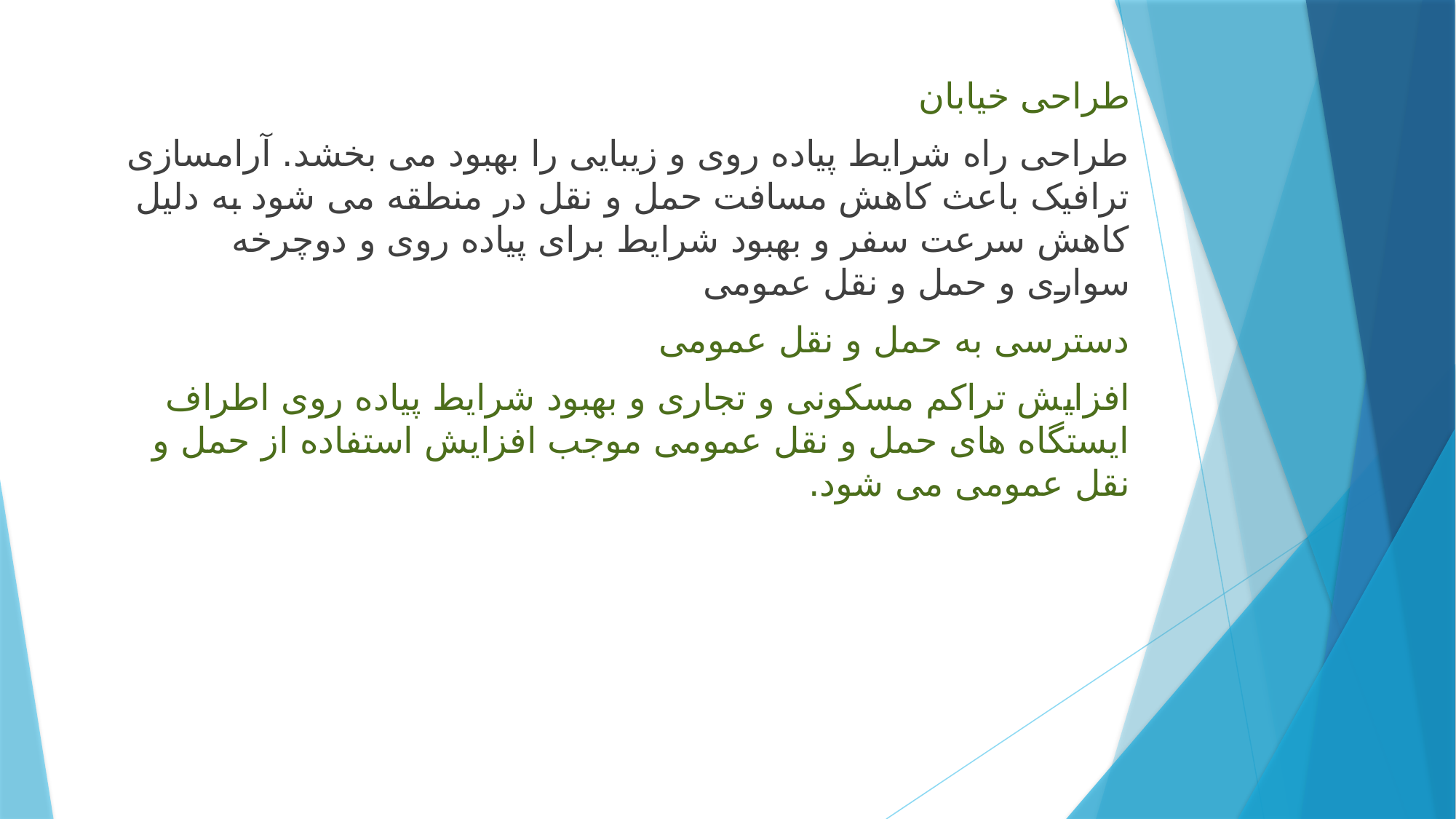

طراحی خیابان
طراحی راه شرایط پیاده روی و زیبایی را بهبود می بخشد. آرامسازی ترافیک باعث کاهش مسافت حمل و نقل در منطقه می شود به دلیل کاهش سرعت سفر و بهبود شرایط برای پیاده روی و دوچرخه سواری و حمل و نقل عمومی
دسترسی به حمل و نقل عمومی
افزایش تراکم مسکونی و تجاری و بهبود شرایط پیاده روی اطراف ایستگاه های حمل و نقل عمومی موجب افزایش استفاده از حمل و نقل عمومی می شود.